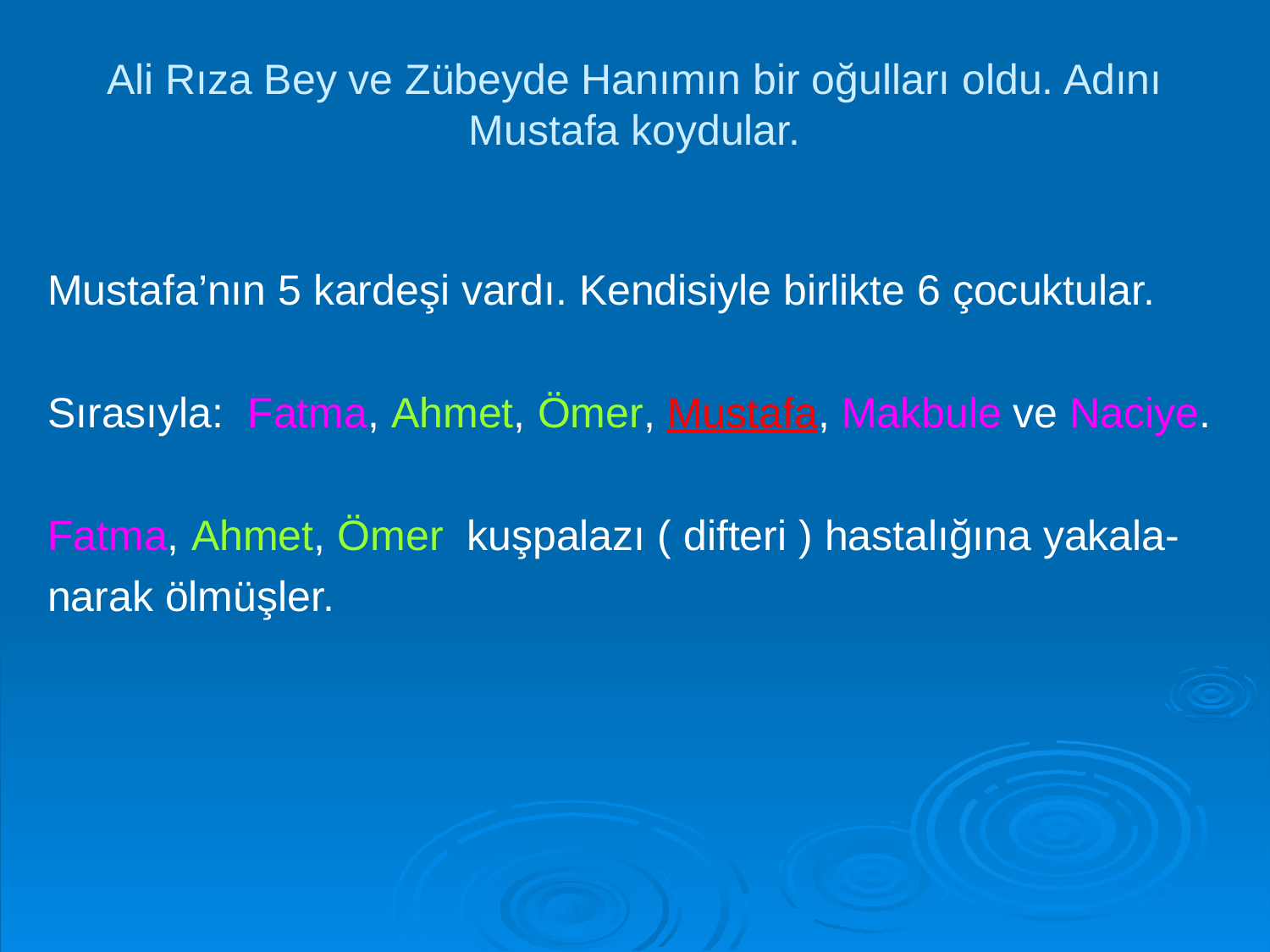

Ali Rıza Bey ve Zübeyde Hanımın bir oğulları oldu. Adını Mustafa koydular.
Mustafa’nın 5 kardeşi vardı. Kendisiyle birlikte 6 çocuktular.

Sırasıyla:  Fatma, Ahmet, Ömer, Mustafa, Makbule ve Naciye.

Fatma, Ahmet, Ömer  kuşpalazı ( difteri ) hastalığına yakala-
narak ölmüşler.